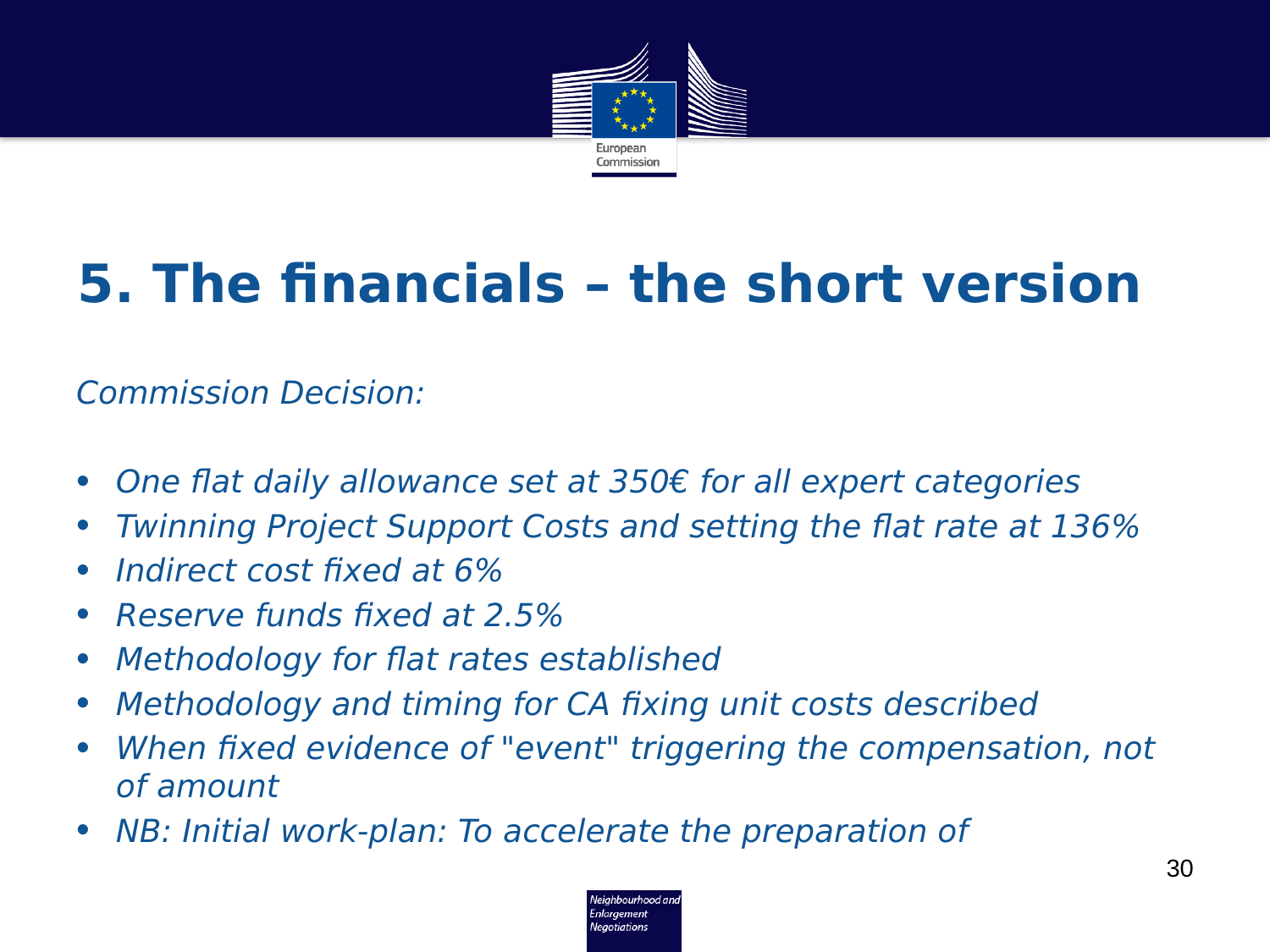

# 5. The financials – the short version
Commission Decision:

One flat daily allowance set at 350€ for all expert categories
Twinning Project Support Costs and setting the flat rate at 136%
Indirect cost fixed at 6%
Reserve funds fixed at 2.5%
Methodology for flat rates established
Methodology and timing for CA fixing unit costs described
When fixed evidence of "event" triggering the compensation, not of amount
NB: Initial work-plan: To accelerate the preparation of
30